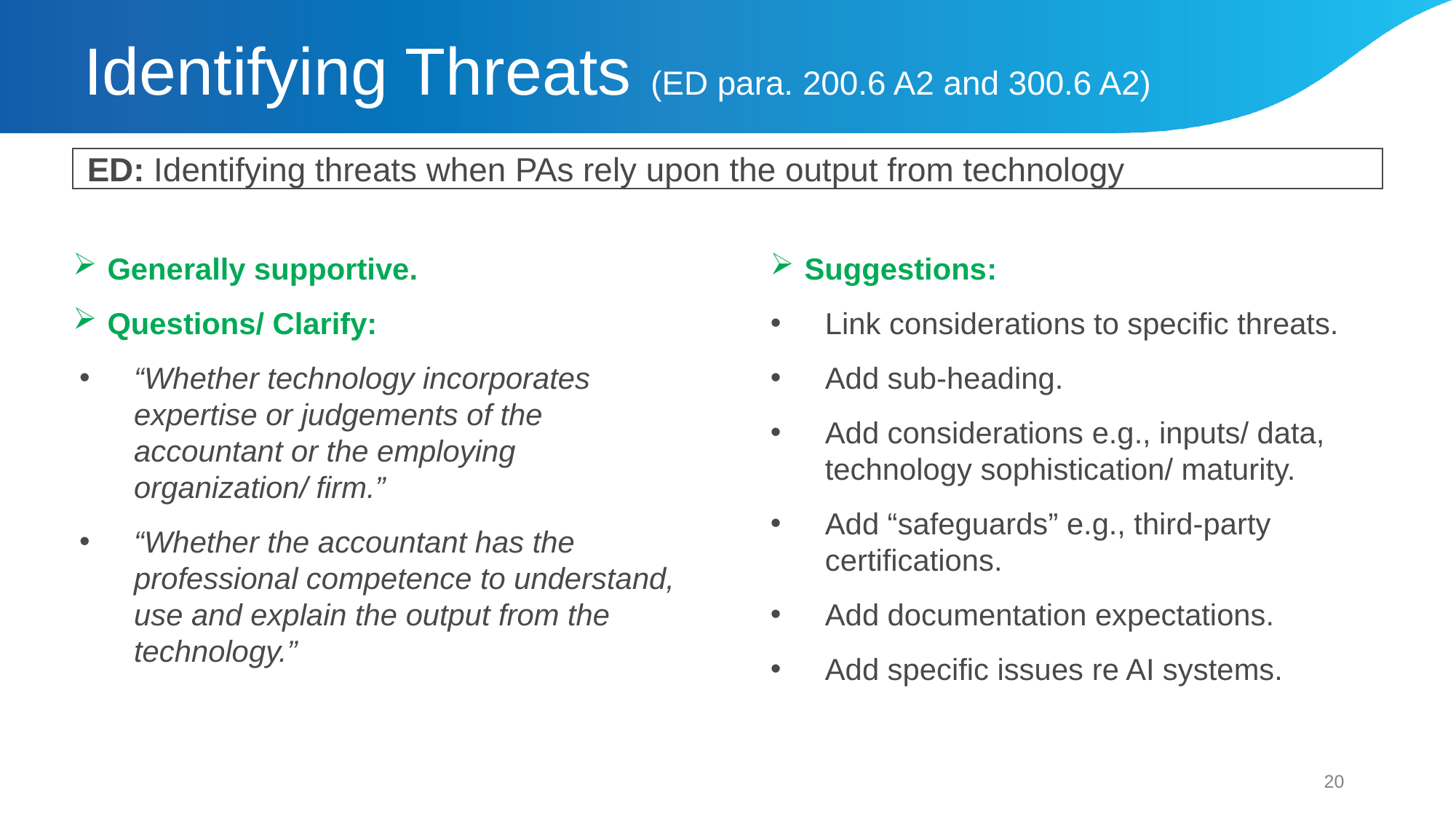

# Identifying Threats (ED para. 200.6 A2 and 300.6 A2)
ED: Identifying threats when PAs rely upon the output from technology
Generally supportive.
Questions/ Clarify:
“Whether technology incorporates expertise or judgements of the accountant or the employing organization/ firm.”
“Whether the accountant has the professional competence to understand, use and explain the output from the technology.”
Suggestions:
Link considerations to specific threats.
Add sub-heading.
Add considerations e.g., inputs/ data, technology sophistication/ maturity.
Add “safeguards” e.g., third-party certifications.
Add documentation expectations.
Add specific issues re AI systems.
20